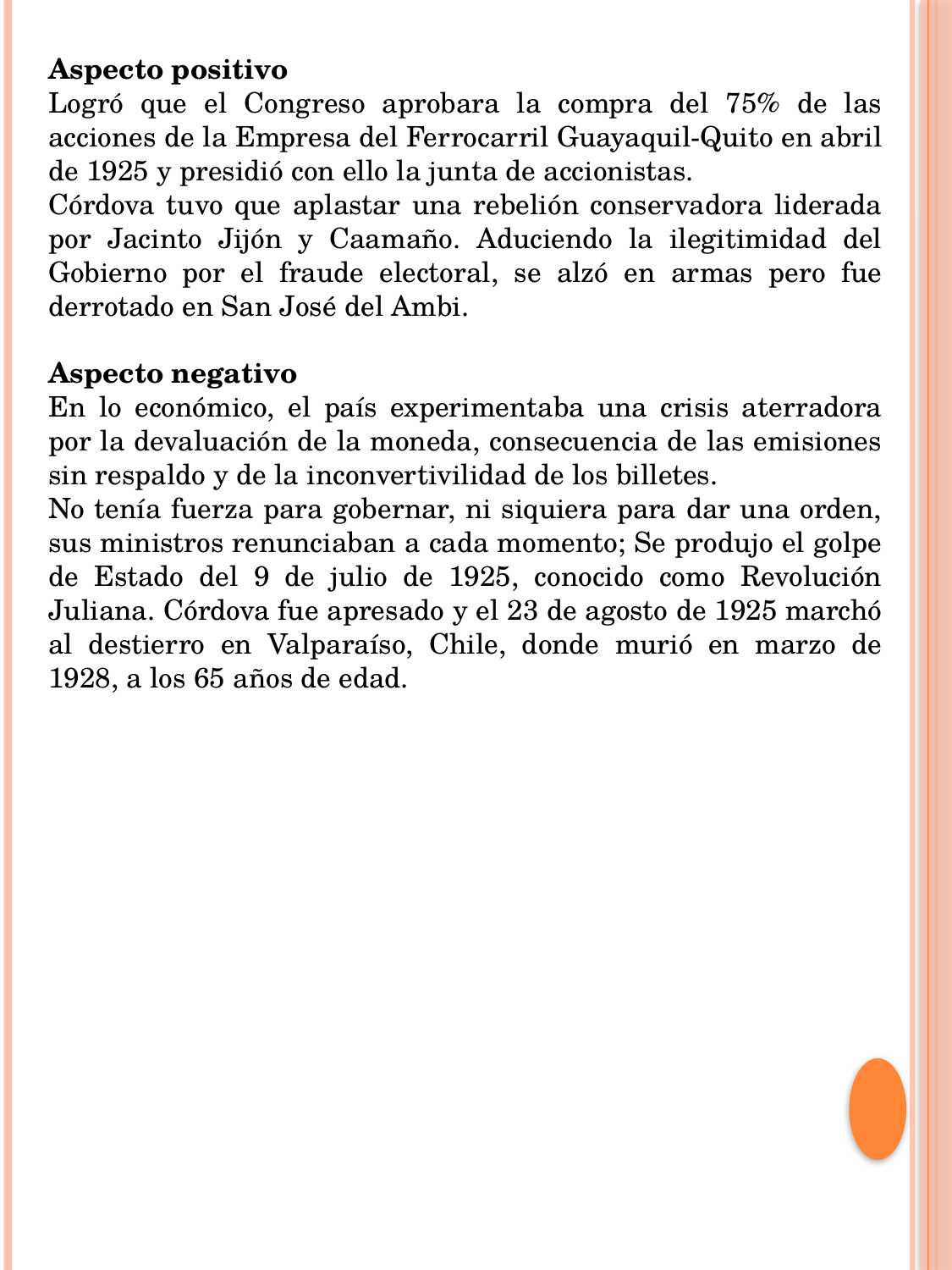

Aspecto positivo
Logró que el Congreso aprobara la compra del 75% de las acciones de la Empresa del Ferrocarril Guayaquil-Quito en abril de 1925 y presidió con ello la junta de accionistas.
Córdova tuvo que aplastar una rebelión conservadora liderada por Jacinto Jijón y Caamaño. Aduciendo la ilegitimidad del Gobierno por el fraude electoral, se alzó en armas pero fue derrotado en San José del Ambi.

Aspecto negativo
En lo económico, el país experimentaba una crisis aterradora por la devaluación de la moneda, consecuencia de las emisiones sin respaldo y de la inconvertivilidad de los billetes.
No tenía fuerza para gobernar, ni siquiera para dar una orden, sus ministros renunciaban a cada momento; Se produjo el golpe de Estado del 9 de julio de 1925, conocido como Revolución Juliana. Córdova fue apresado y el 23 de agosto de 1925 marchó al destierro en Valparaíso, Chile, donde murió en marzo de 1928, a los 65 años de edad.